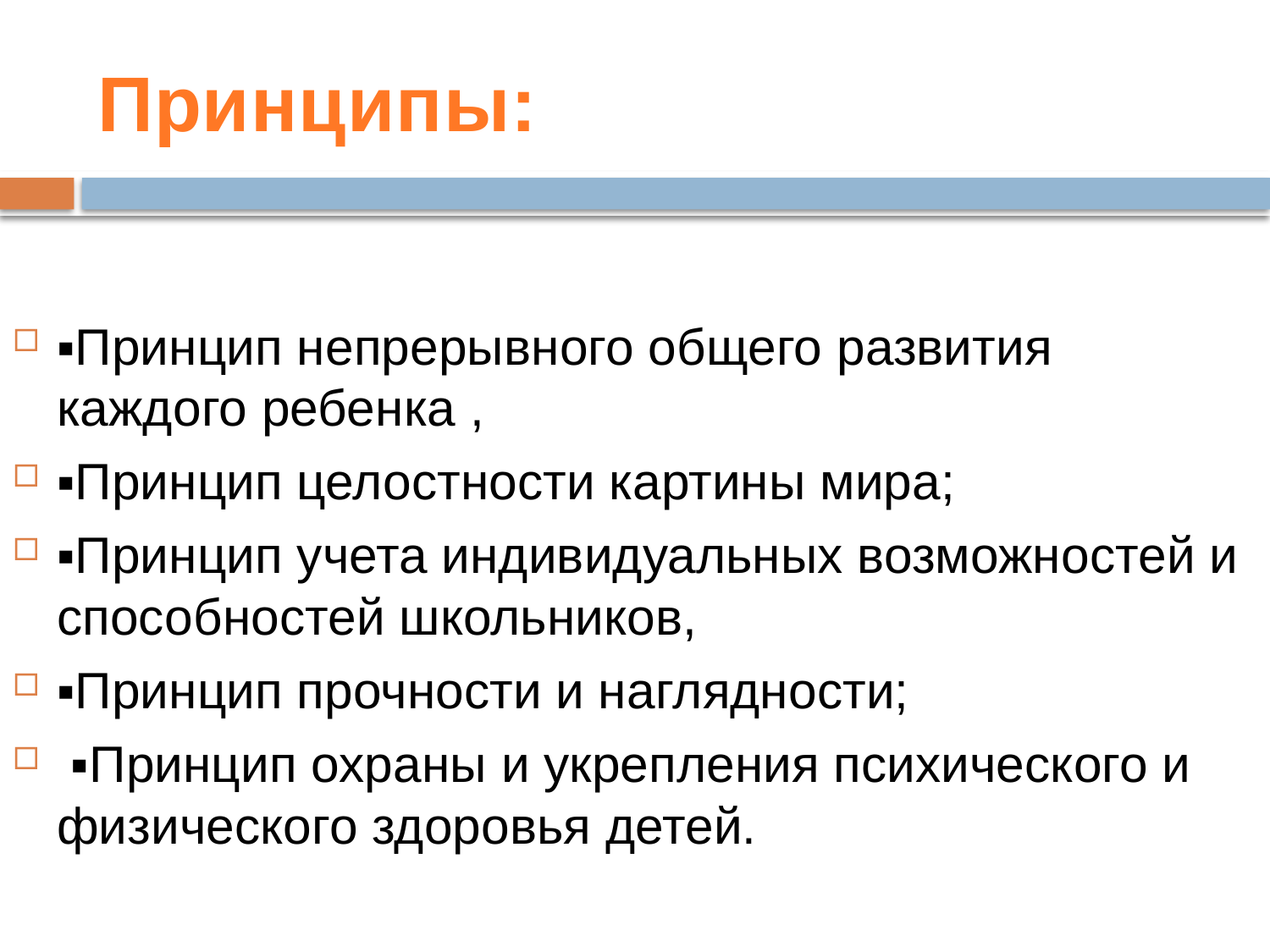

# Принципы:
▪Принцип непрерывного общего развития каждого ребенка ,
▪Принцип целостности картины мира;
▪Принцип учета индивидуальных возможностей и способностей школьников,
▪Принцип прочности и наглядности;
 ▪Принцип охраны и укрепления психического и физического здоровья детей.